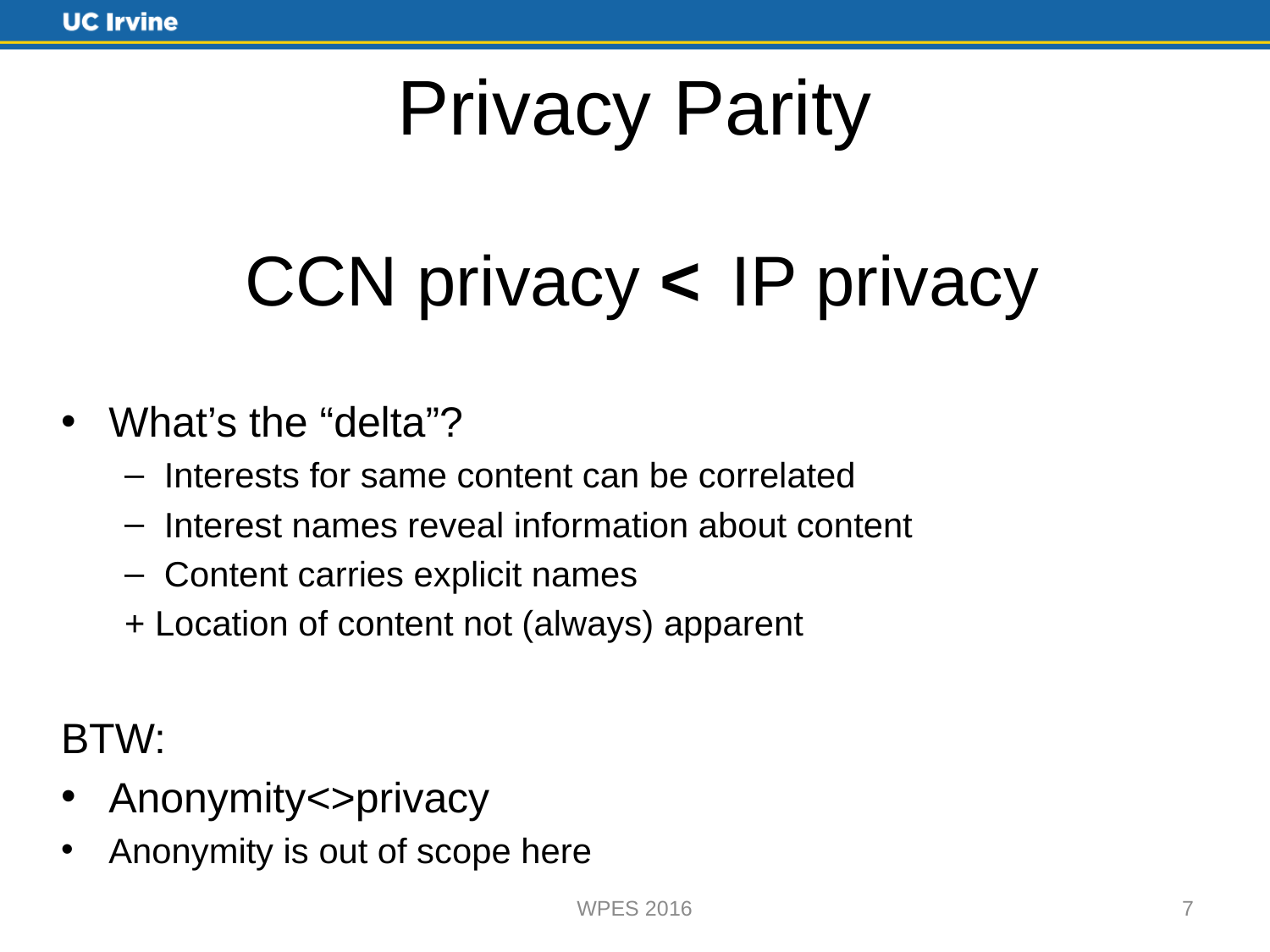

# Privacy Parity
CCN privacy < IP privacy

What’s the “delta”?
Interests for same content can be correlated
Interest names reveal information about content
Content carries explicit names
+ Location of content not (always) apparent

BTW:
Anonymity<>privacy
Anonymity is out of scope here

WPES 2016
7